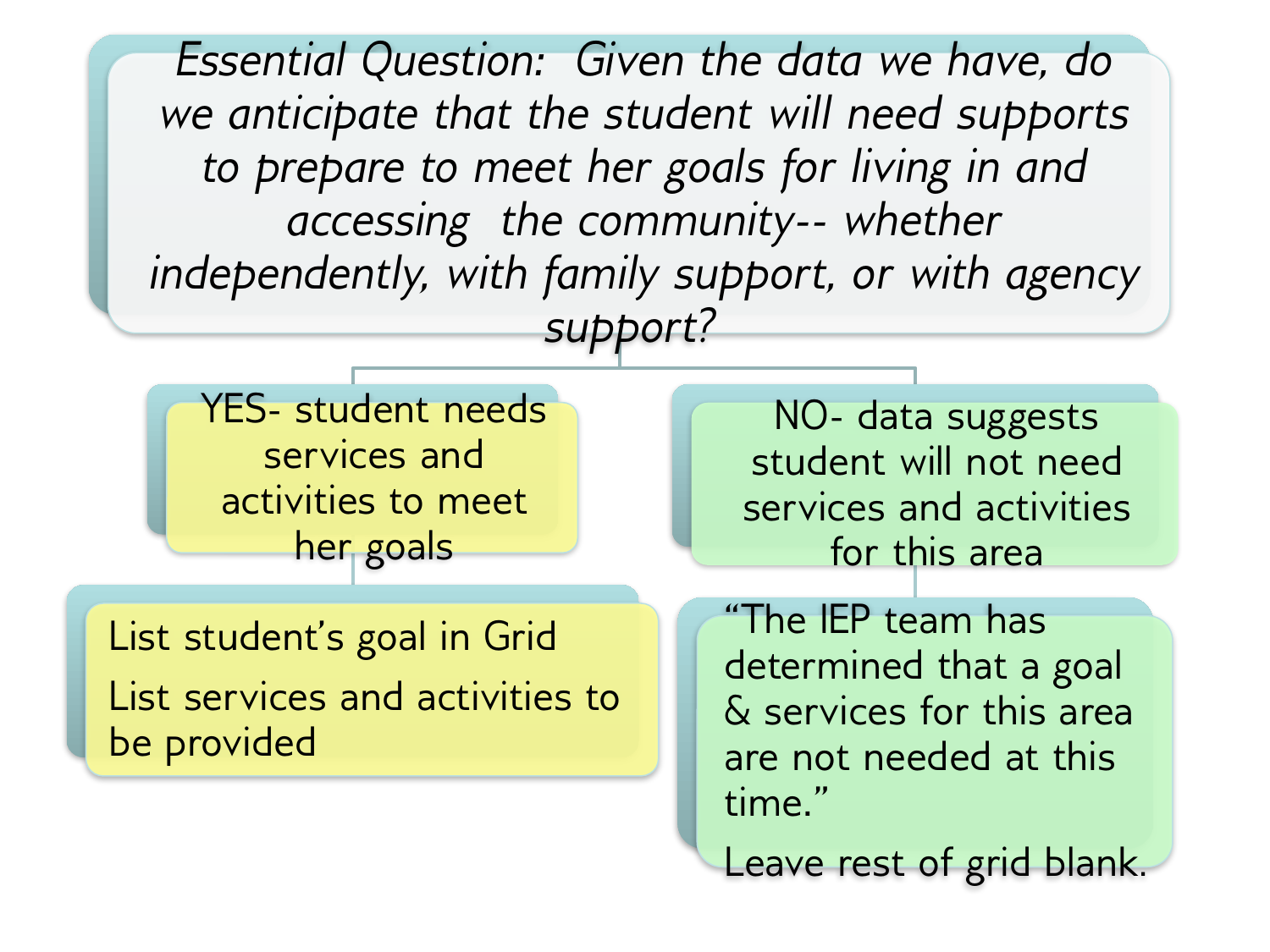

Essential Question:  Given the data we have, do we anticipate that the student will need supports to prepare to meet her goals for living in and accessing  the community-- whether independently, with family support, or with agency support?
YES- student needs services and activities to meet her goals
List student’s goal in Grid
List services and activities to be provided
NO- data suggests student will not need services and activities for this area
“The IEP team has determined that a goal & services for this area are not needed at this time.”
Leave rest of grid blank.